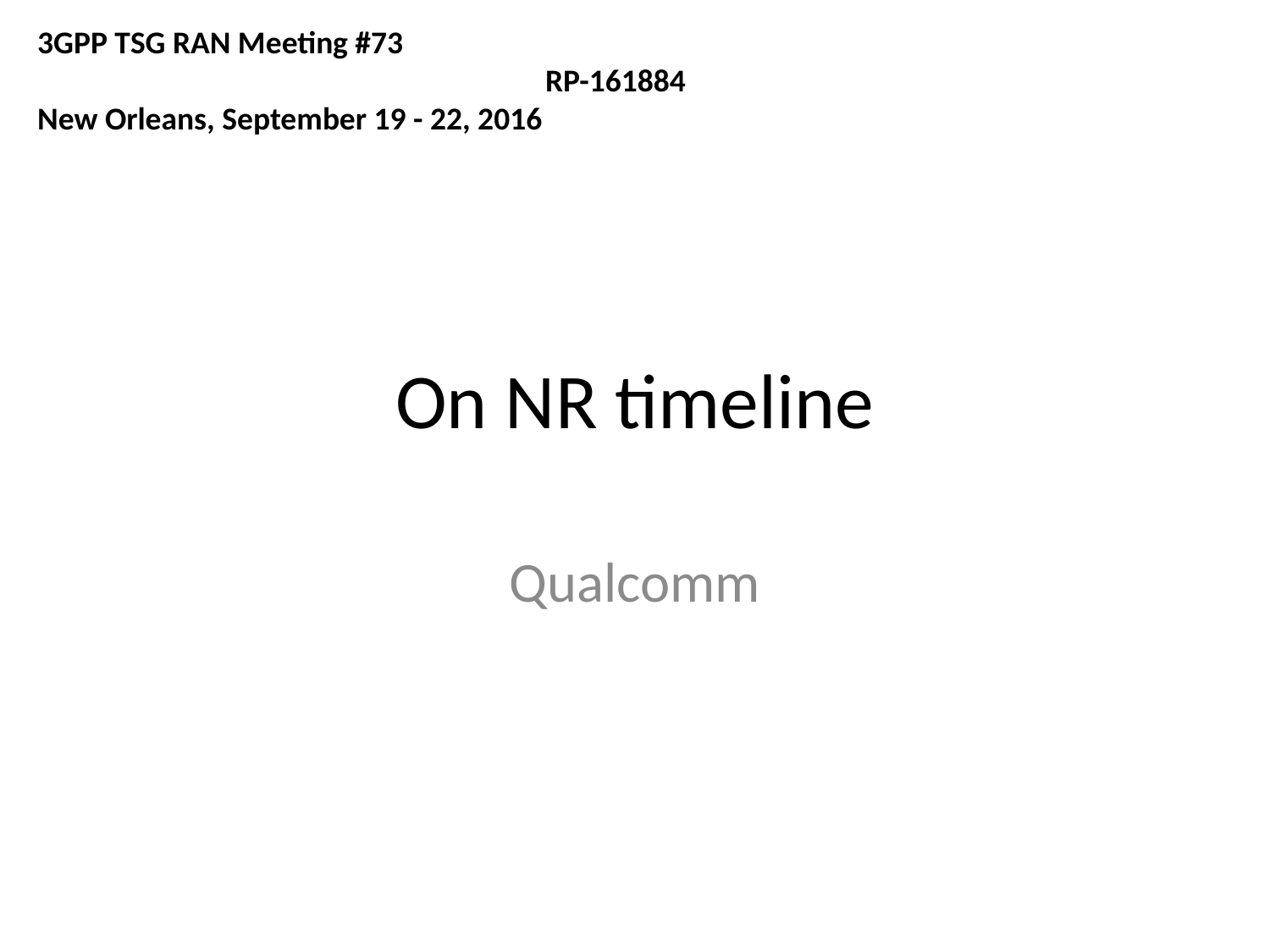

3GPP TSG RAN Meeting #73											RP-161884
New Orleans, September 19 - 22, 2016
# On NR timeline
Qualcomm